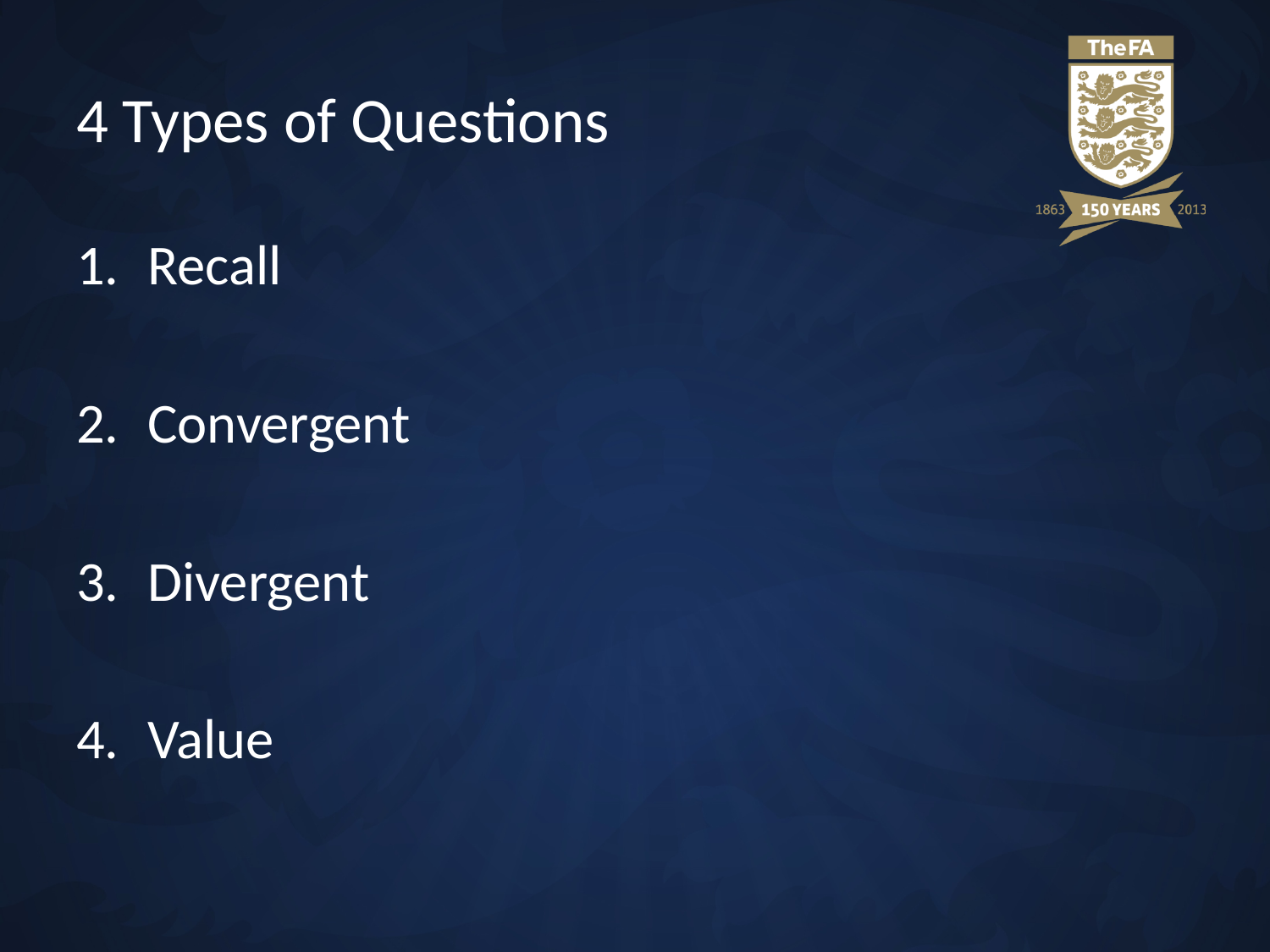

# 4 Types of Questions
Recall

Convergent

Divergent

Value